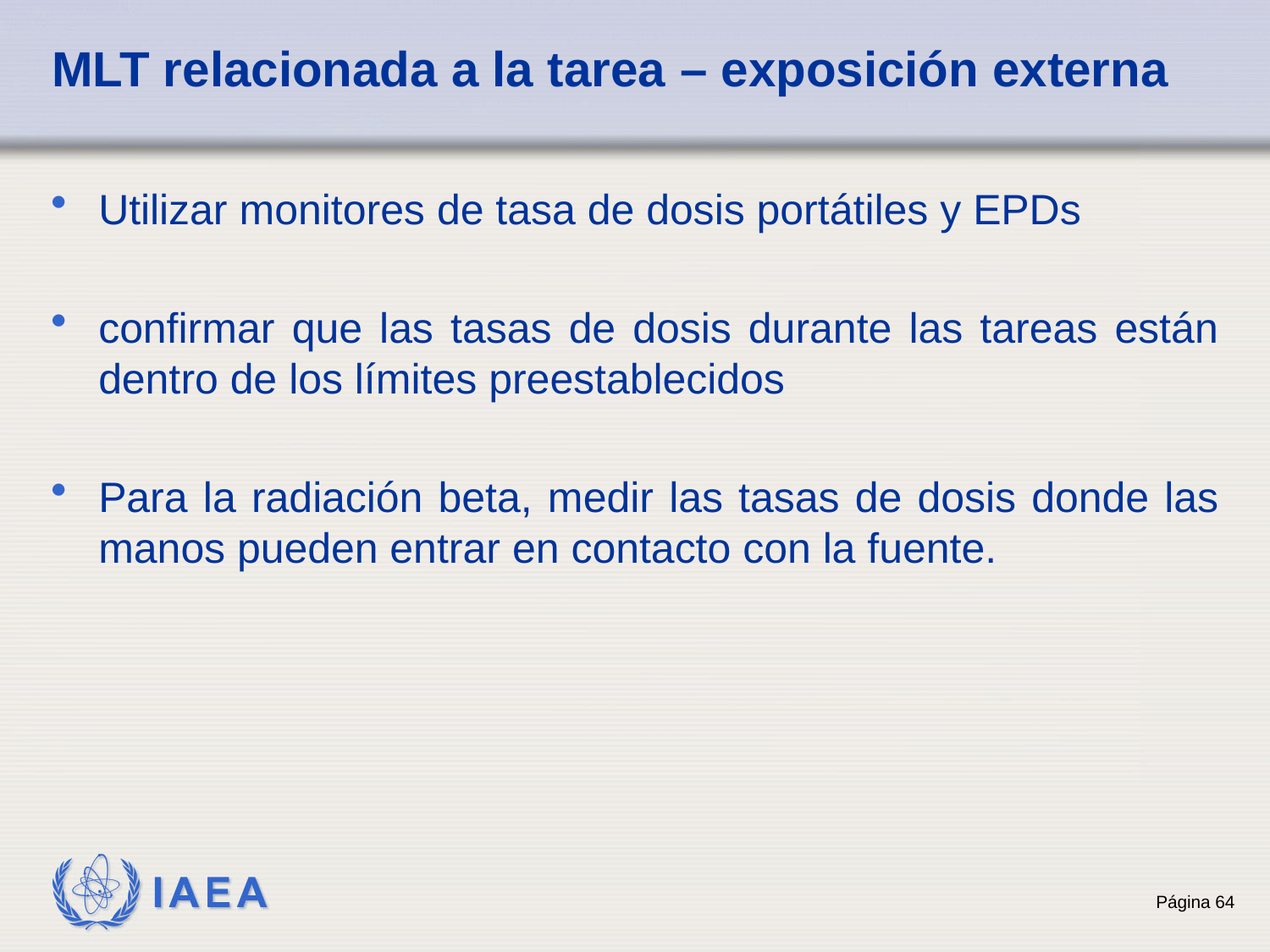

# MLT relacionada a la tarea – exposición externa
Utilizar monitores de tasa de dosis portátiles y EPDs

confirmar que las tasas de dosis durante las tareas están dentro de los límites preestablecidos

Para la radiación beta, medir las tasas de dosis donde las manos pueden entrar en contacto con la fuente.

64